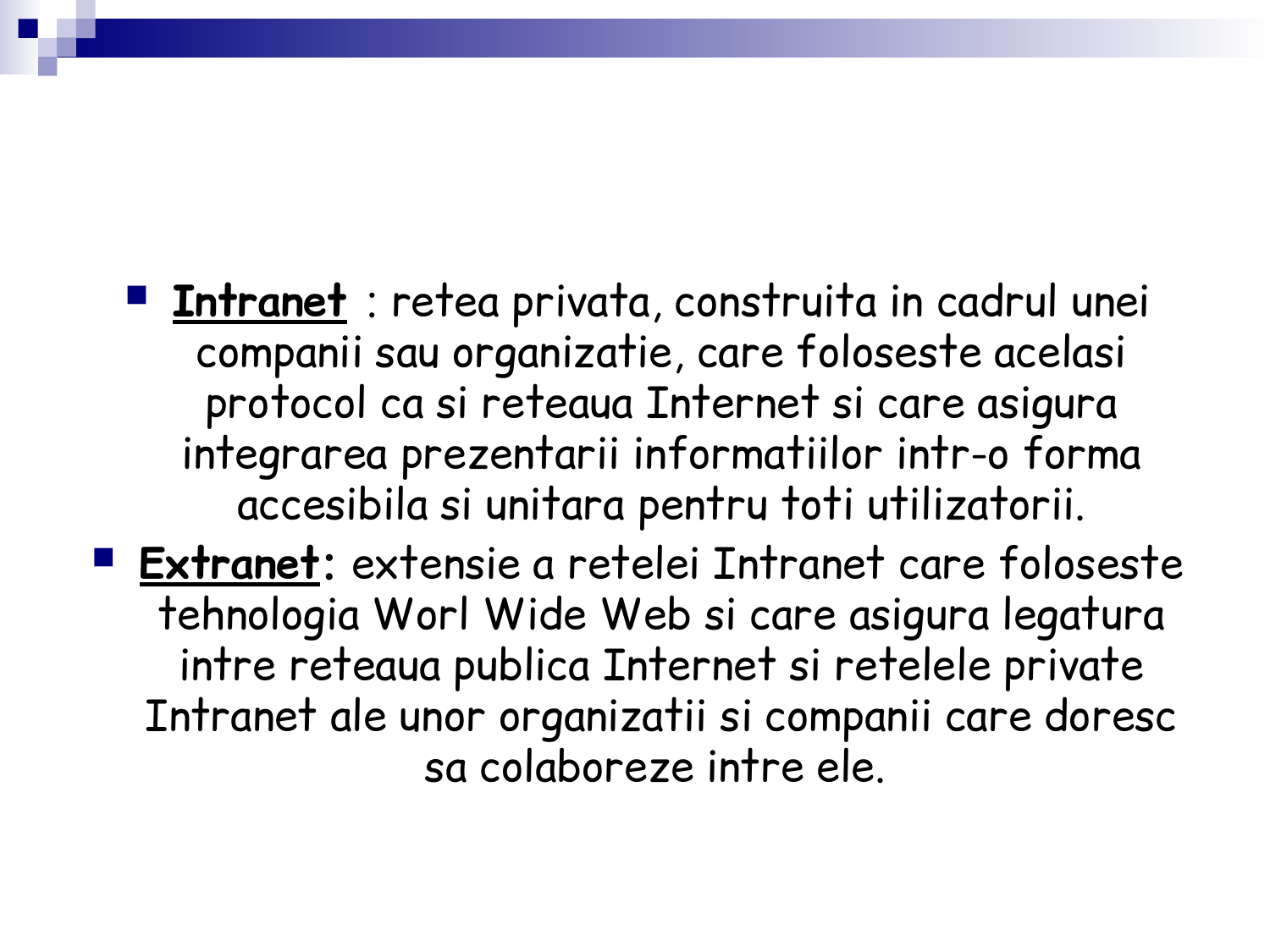

#
Intranet : retea privata, construita in cadrul unei companii sau organizatie, care foloseste acelasi protocol ca si reteaua Internet si care asigura integrarea prezentarii informatiilor intr-o forma accesibila si unitara pentru toti utilizatorii.
Extranet: extensie a retelei Intranet care foloseste tehnologia Worl Wide Web si care asigura legatura intre reteaua publica Internet si retelele private Intranet ale unor organizatii si companii care doresc sa colaboreze intre ele.